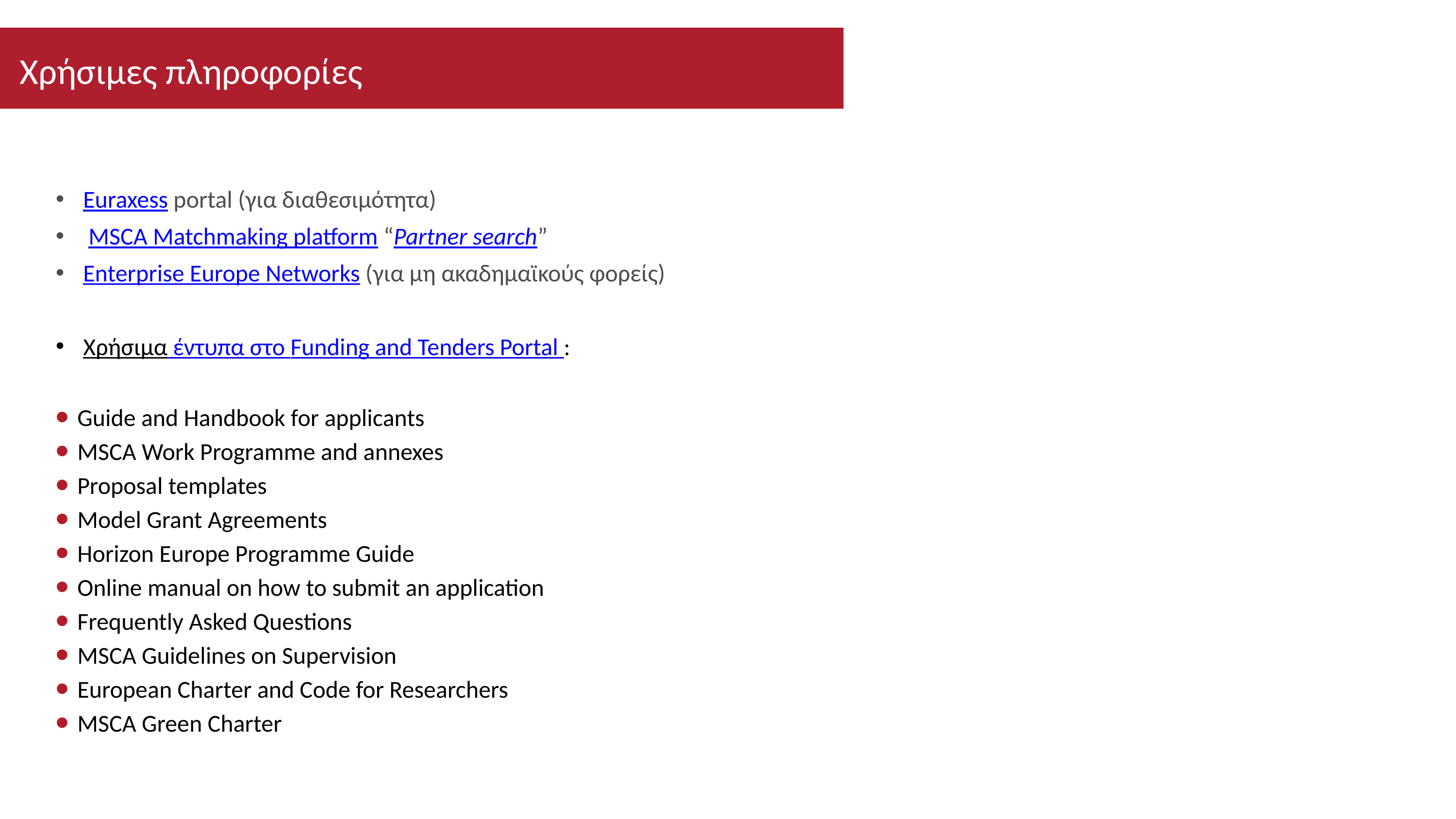

Χρήσιμες πληροφορίες
Euraxess portal (για διαθεσιμότητα)
 MSCA Matchmaking platform “Partner search”
Enterprise Europe Networks (για μη ακαδημαϊκούς φορείς)

Xρήσιμα έντυπα στο Funding and Tenders Portal :

Guide and Handbook for applicants
MSCA Work Programme and annexes
Proposal templates
Model Grant Agreements
Horizon Europe Programme Guide
Online manual on how to submit an application
Frequently Asked Questions
MSCA Guidelines on Supervision
Εuropean Charter and Code for Researchers
MSCA Green Charter

Εκδήλωση για το ERC 05 Σεπτεμβρίου 2024